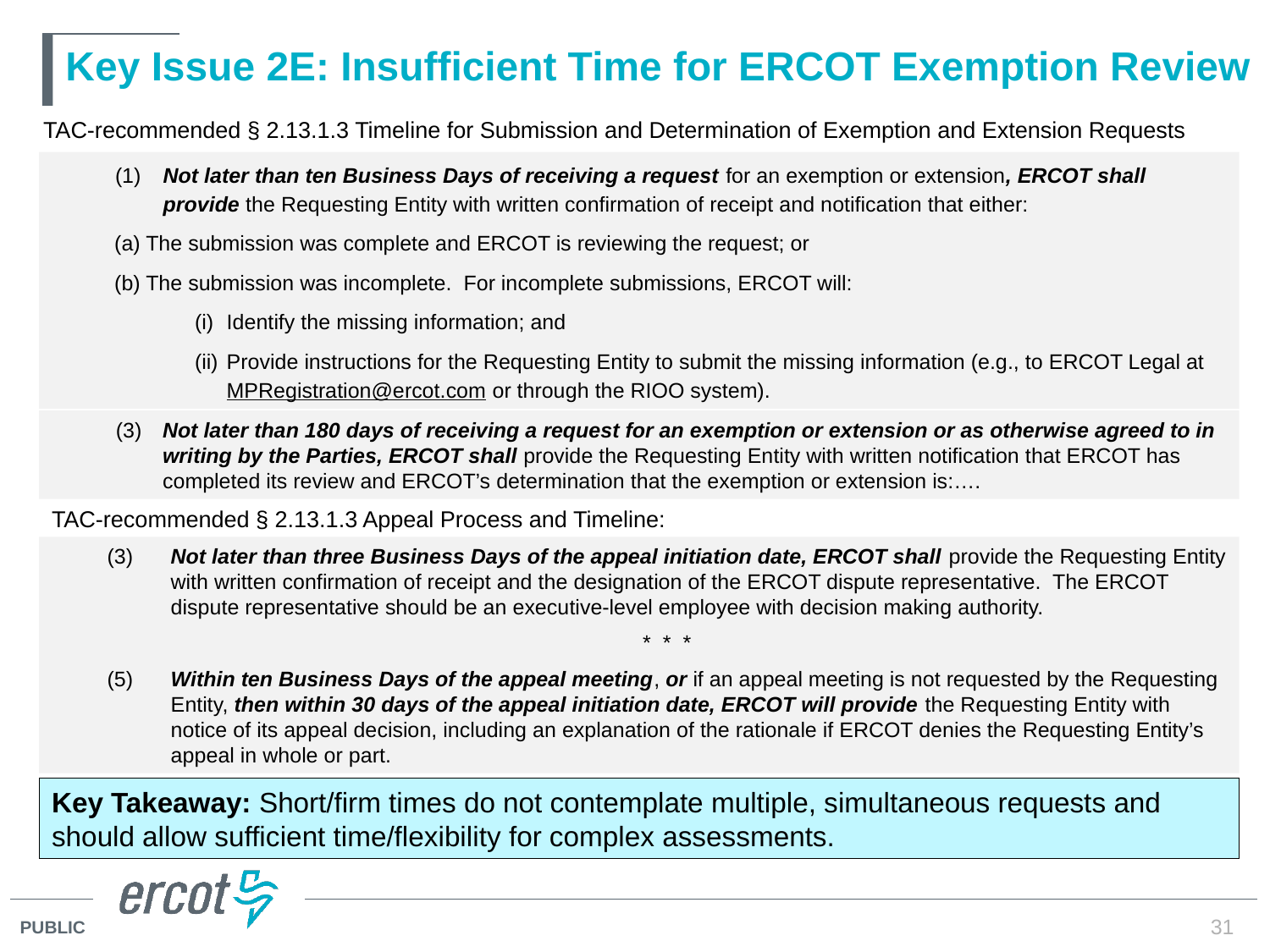

# Key Issue 2E: Insufficient Time for ERCOT Exemption Review
TAC-recommended § 2.13.1.3 Timeline for Submission and Determination of Exemption and Extension Requests
(1)	Not later than ten Business Days of receiving a request for an exemption or extension, ERCOT shall provide the Requesting Entity with written confirmation of receipt and notification that either:
(a) The submission was complete and ERCOT is reviewing the request; or
(b) The submission was incomplete.  For incomplete submissions, ERCOT will:
(i) 	Identify the missing information; and
(ii) 	Provide instructions for the Requesting Entity to submit the missing information (e.g., to ERCOT Legal at MPRegistration@ercot.com or through the RIOO system).
(3)	Not later than 180 days of receiving a request for an exemption or extension or as otherwise agreed to in writing by the Parties, ERCOT shall provide the Requesting Entity with written notification that ERCOT has completed its review and ERCOT’s determination that the exemption or extension is:….
TAC-recommended § 2.13.1.3 Appeal Process and Timeline:
(3)	Not later than three Business Days of the appeal initiation date, ERCOT shall provide the Requesting Entity with written confirmation of receipt and the designation of the ERCOT dispute representative.  The ERCOT dispute representative should be an executive-level employee with decision making authority.
*  *  *
(5)	Within ten Business Days of the appeal meeting, or if an appeal meeting is not requested by the Requesting Entity, then within 30 days of the appeal initiation date, ERCOT will provide the Requesting Entity with notice of its appeal decision, including an explanation of the rationale if ERCOT denies the Requesting Entity’s appeal in whole or part.
Key Takeaway: Short/firm times do not contemplate multiple, simultaneous requests and should allow sufficient time/flexibility for complex assessments.
31